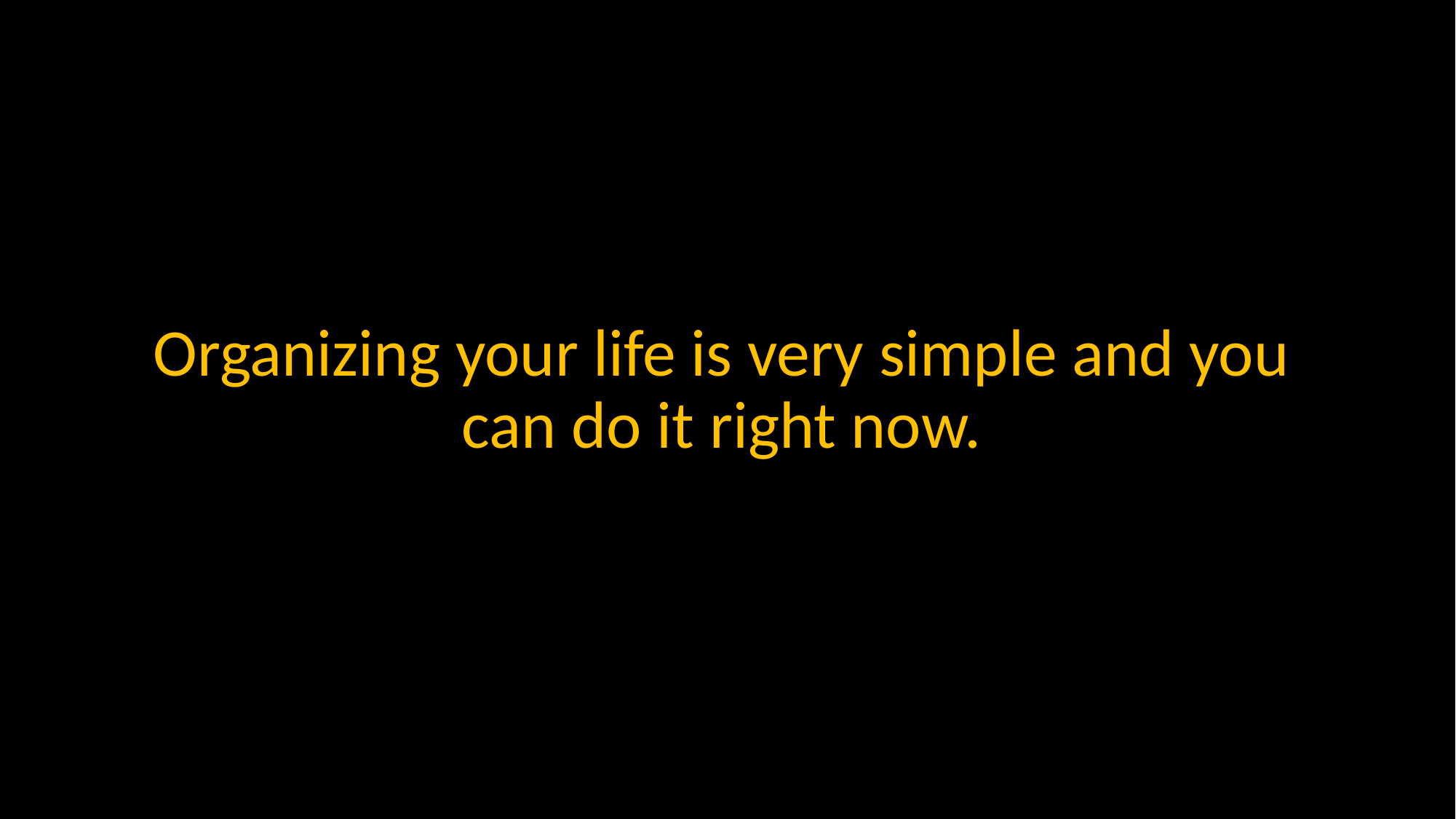

Organizing your life is very simple and you can do it right now.